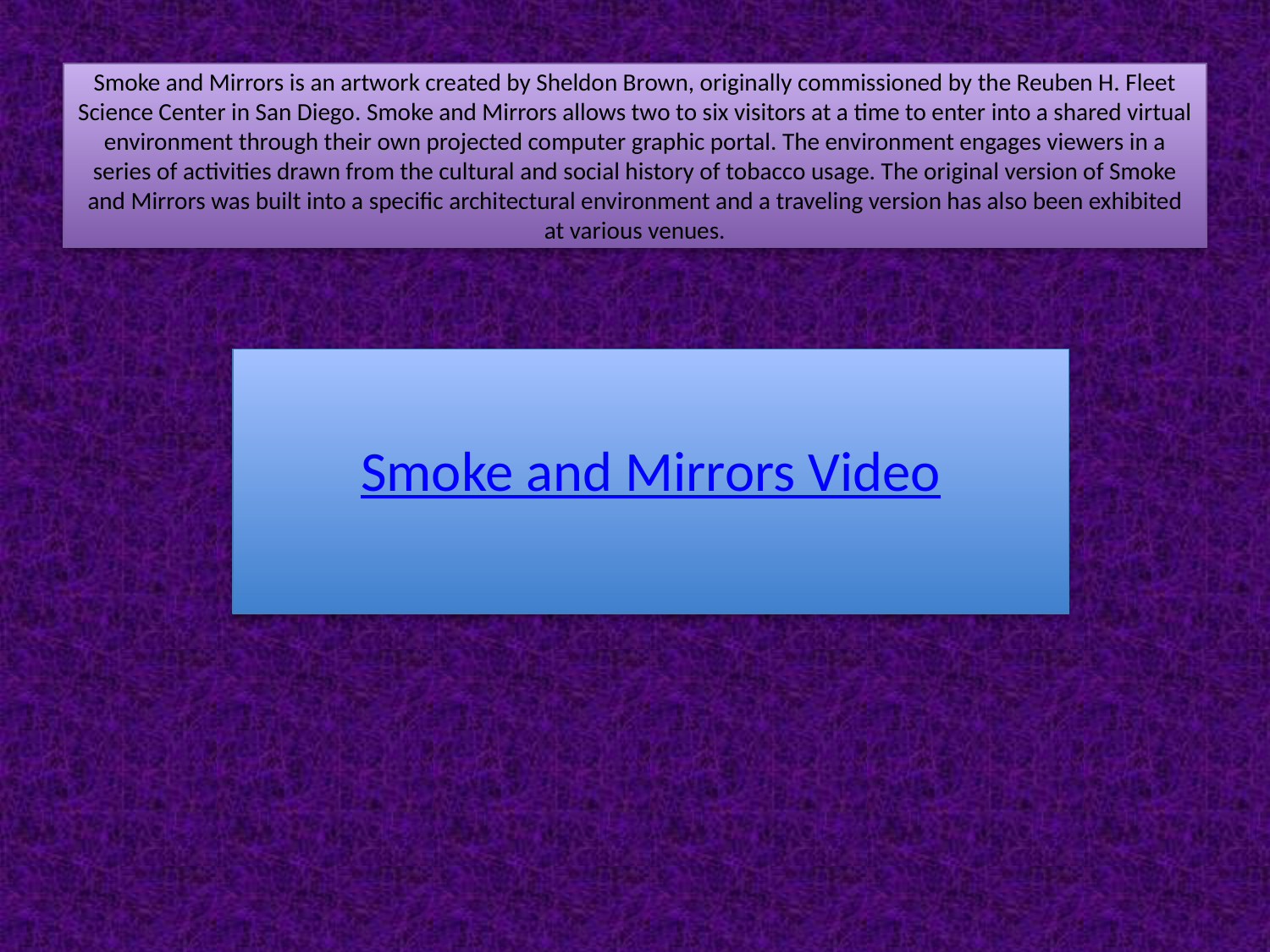

# Smoke and Mirrors is an artwork created by Sheldon Brown, originally commissioned by the Reuben H. Fleet Science Center in San Diego. Smoke and Mirrors allows two to six visitors at a time to enter into a shared virtual environment through their own projected computer graphic portal. The environment engages viewers in a series of activities drawn from the cultural and social history of tobacco usage. The original version of Smoke and Mirrors was built into a specific architectural environment and a traveling version has also been exhibited at various venues.

Smoke and Mirrors Video